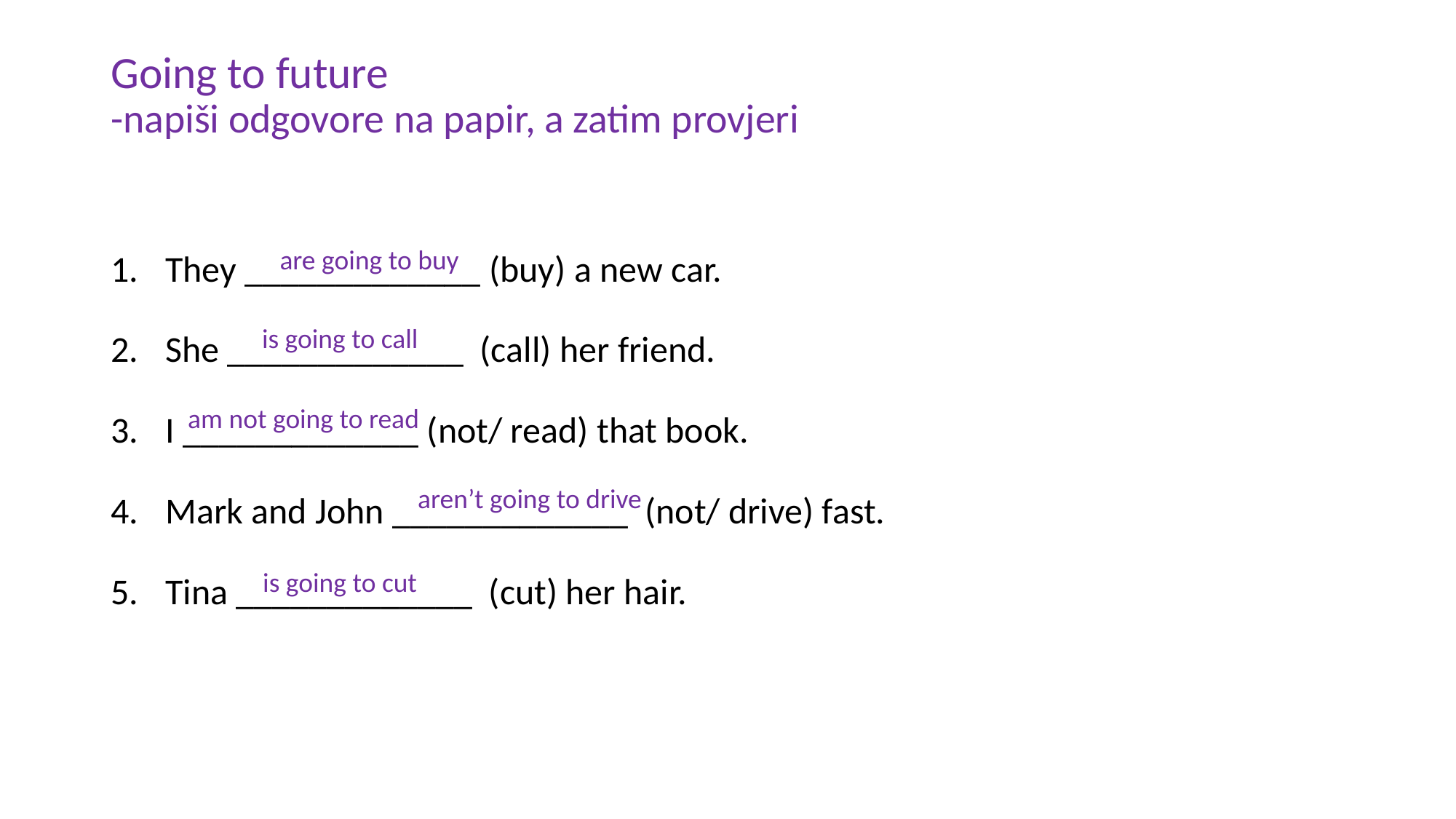

# Going to future -napiši odgovore na papir, a zatim provjeri
They _____________ (buy) a new car.
She _____________  (call) her friend.
I _____________ (not/ read) that book.
Mark and John _____________  (not/ drive) fast.
Tina _____________  (cut) her hair.
are going to buy
is going to call
am not going to read
aren’t going to drive
is going to cut